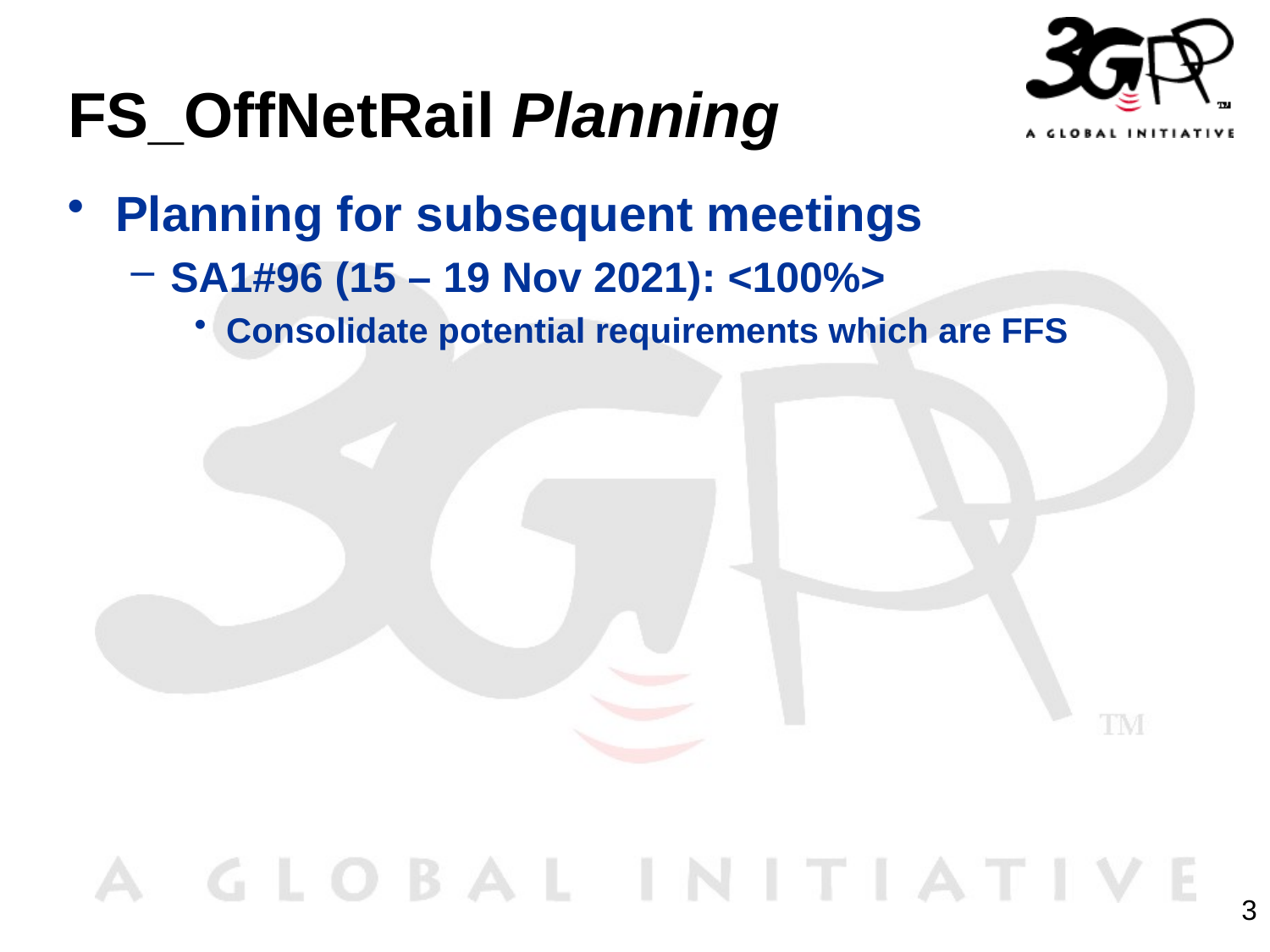

# FS_OffNetRail Planning
Planning for subsequent meetings
SA1#96 (15 – 19 Nov 2021): <100%>
Consolidate potential requirements which are FFS

3